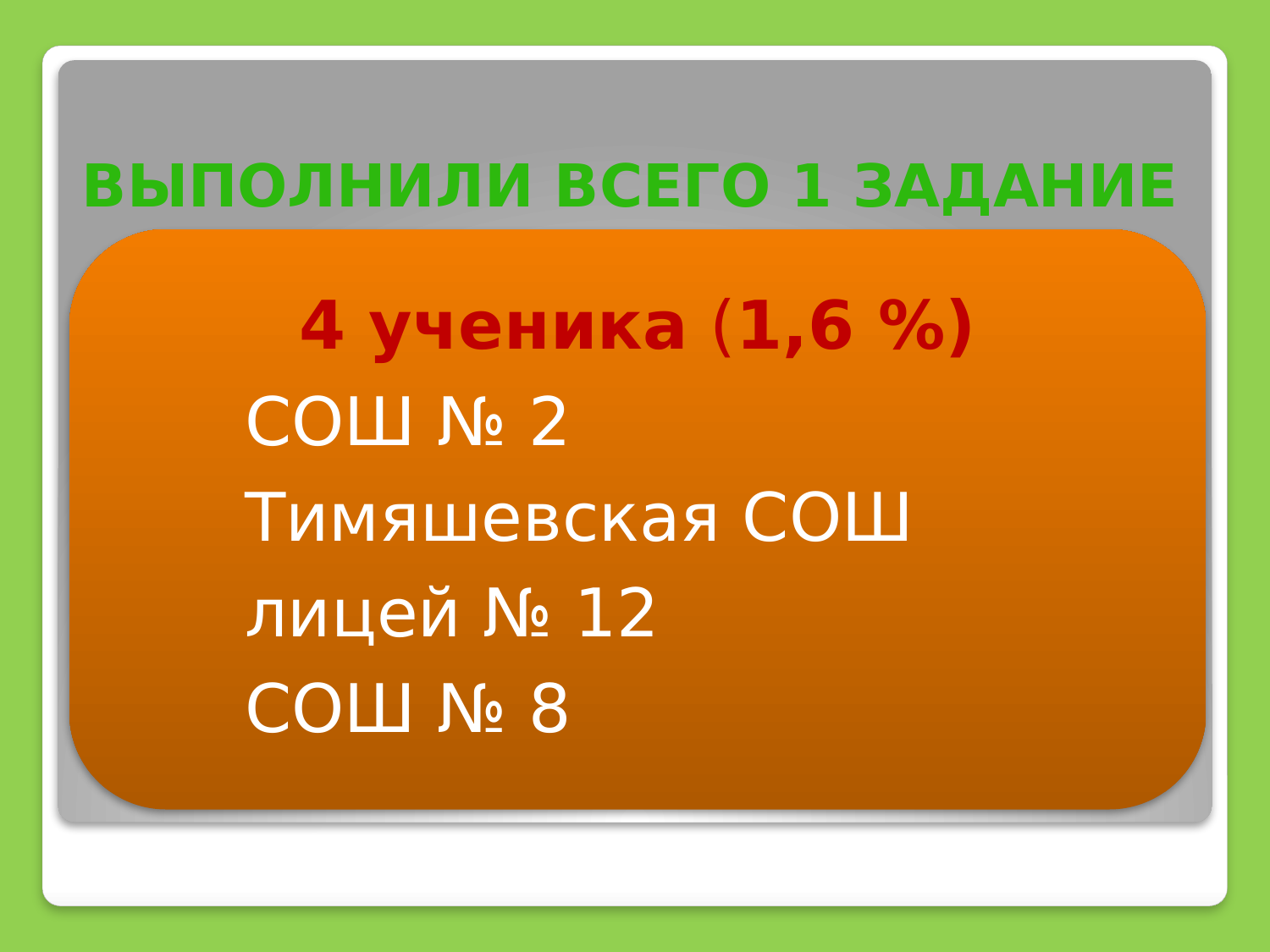

# Выполнили всего 1 задание
4 ученика (1,6 %)
	СОШ № 2
	Тимяшевская СОШ
	лицей № 12
	СОШ № 8